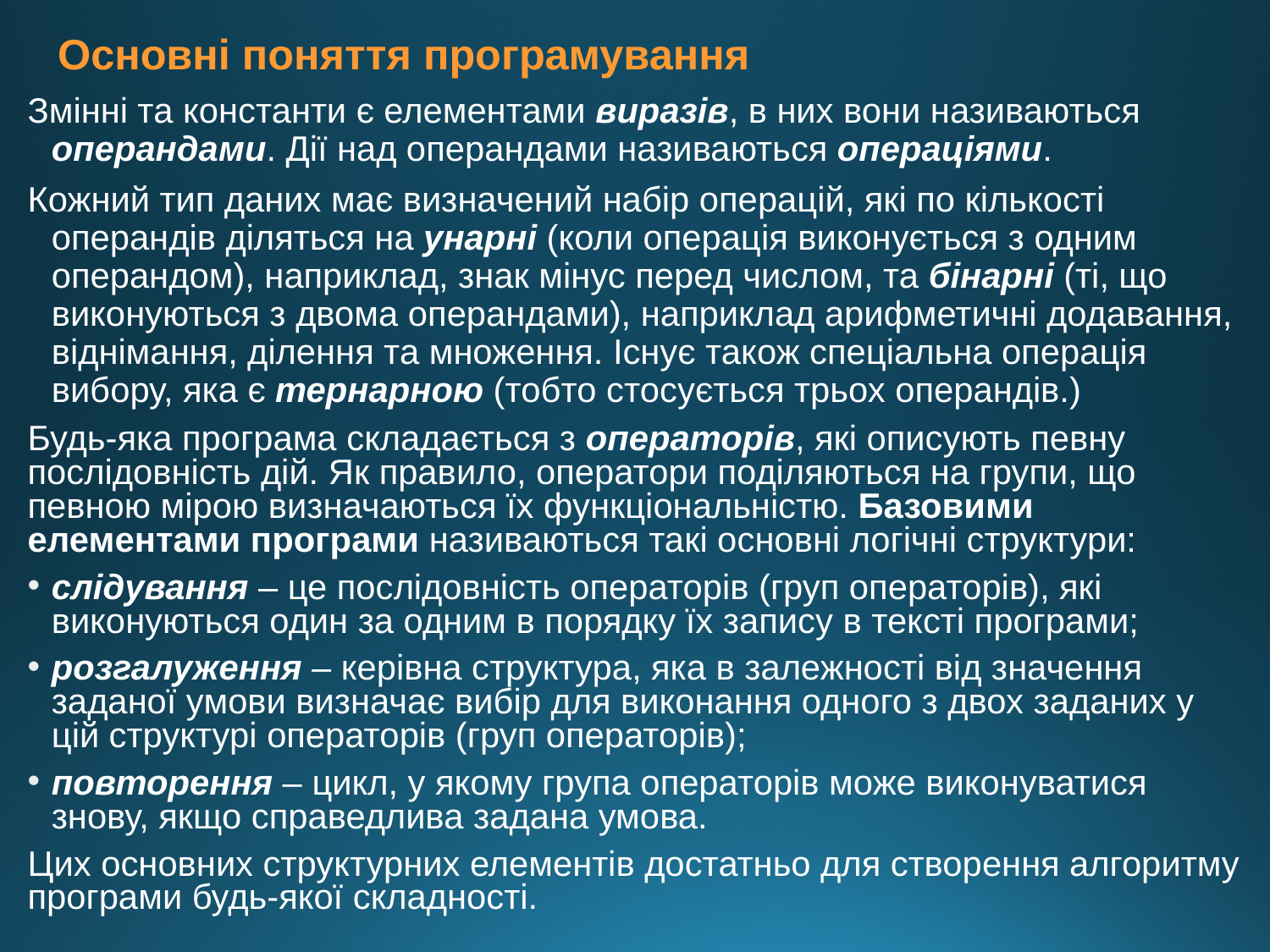

# Основні поняття програмування
Змінні та константи є елементами виразів, в них вони називаються операндами. Дії над операндами називаються операціями.
Кожний тип даних має визначений набір операцій, які по кількості операндів діляться на унарні (коли операція виконується з одним операндом), наприклад, знак мінус перед числом, та бінарні (ті, що виконуються з двома операндами), наприклад арифметичні додавання, віднімання, ділення та множення. Існує також спеціальна операція вибору, яка є тернарною (тобто стосується трьох операндів.)
Будь-яка програма складається з операторів, які описують певну послідовність дій. Як правило, оператори поділяються на групи, що певною мірою визначаються їх функціональністю. Базовими елементами програми називаються такі основні логічні структури:
слідування – це послідовність операторів (груп операторів), які виконуються один за одним в порядку їх запису в тексті програми;
розгалуження – керівна структура, яка в залежності від значення заданої умови визначає вибір для виконання одного з двох заданих у цій структурі операторів (груп операторів);
повторення – цикл, у якому група операторів може виконуватися знову, якщо справедлива задана умова.
Цих основних структурних елементів достатньо для створення алгоритму програми будь-якої складності.